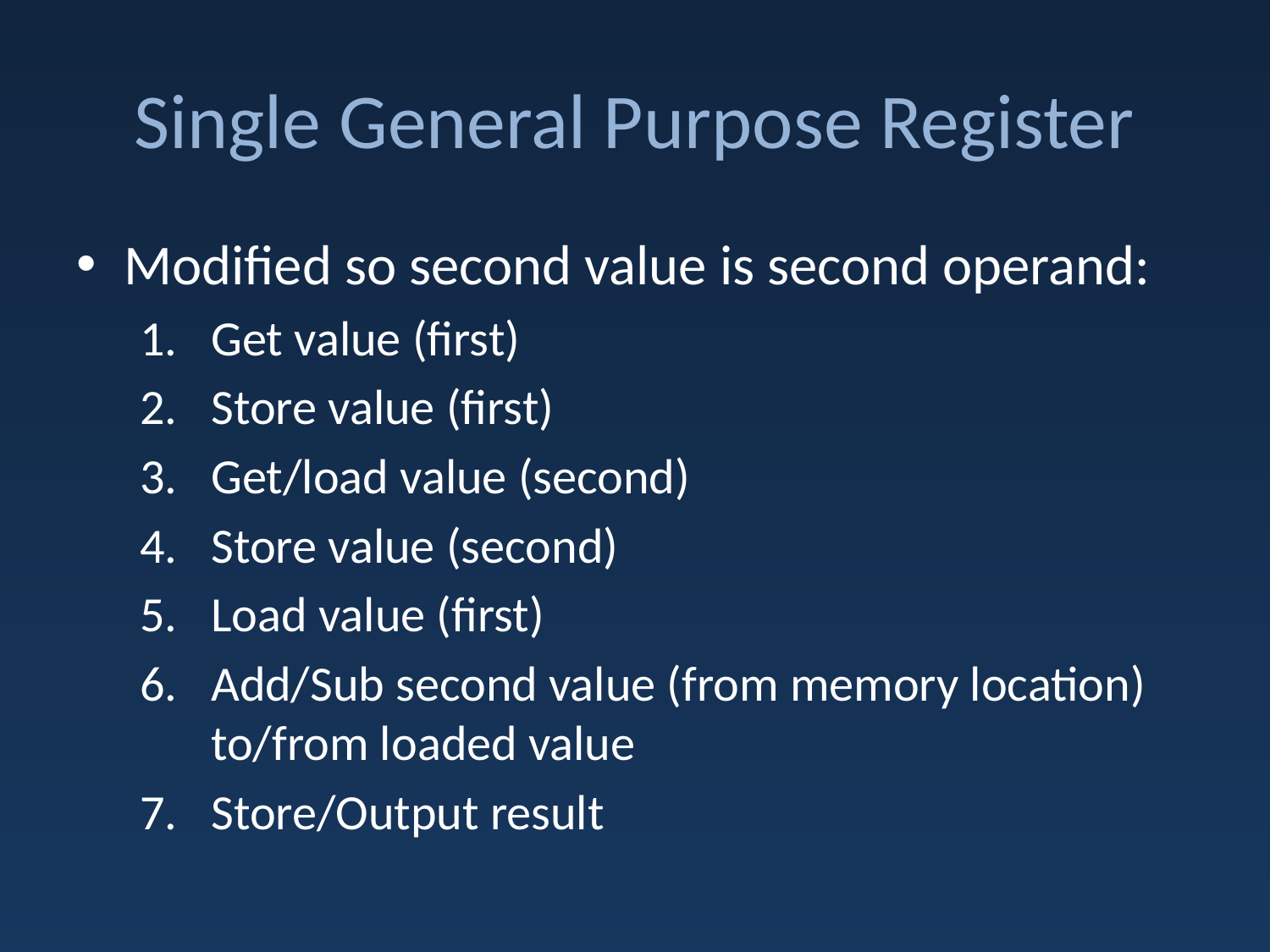

# Single General Purpose Register
Modified so second value is second operand:
Get value (first)
Store value (first)
Get/load value (second)
Store value (second)
Load value (first)
Add/Sub second value (from memory location) to/from loaded value
Store/Output result